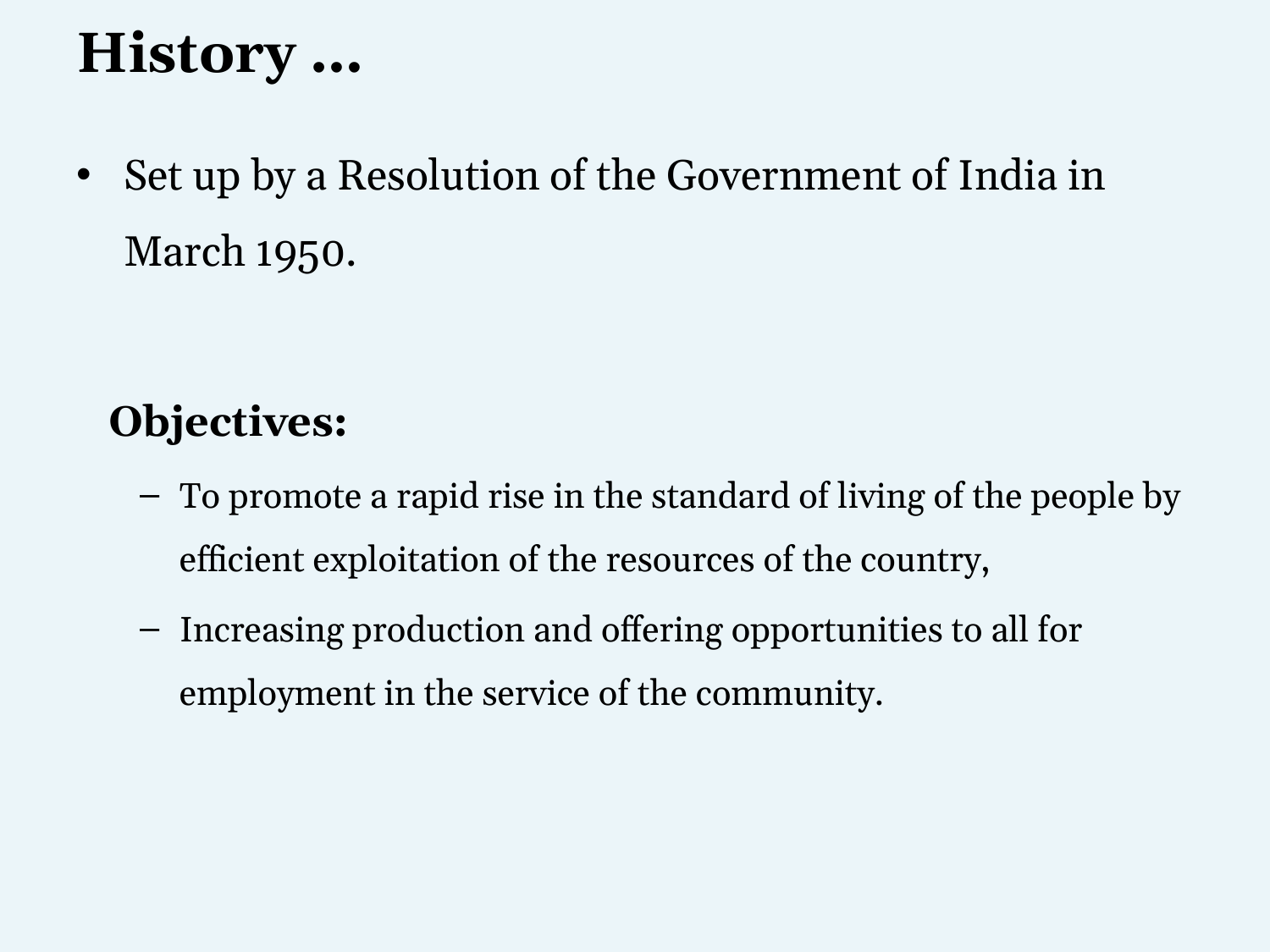

# History …
Set up by a Resolution of the Government of India in March 1950.

   Objectives:
To promote a rapid rise in the standard of living of the people by efficient exploitation of the resources of the country,
Increasing production and offering opportunities to all for employment in the service of the community.